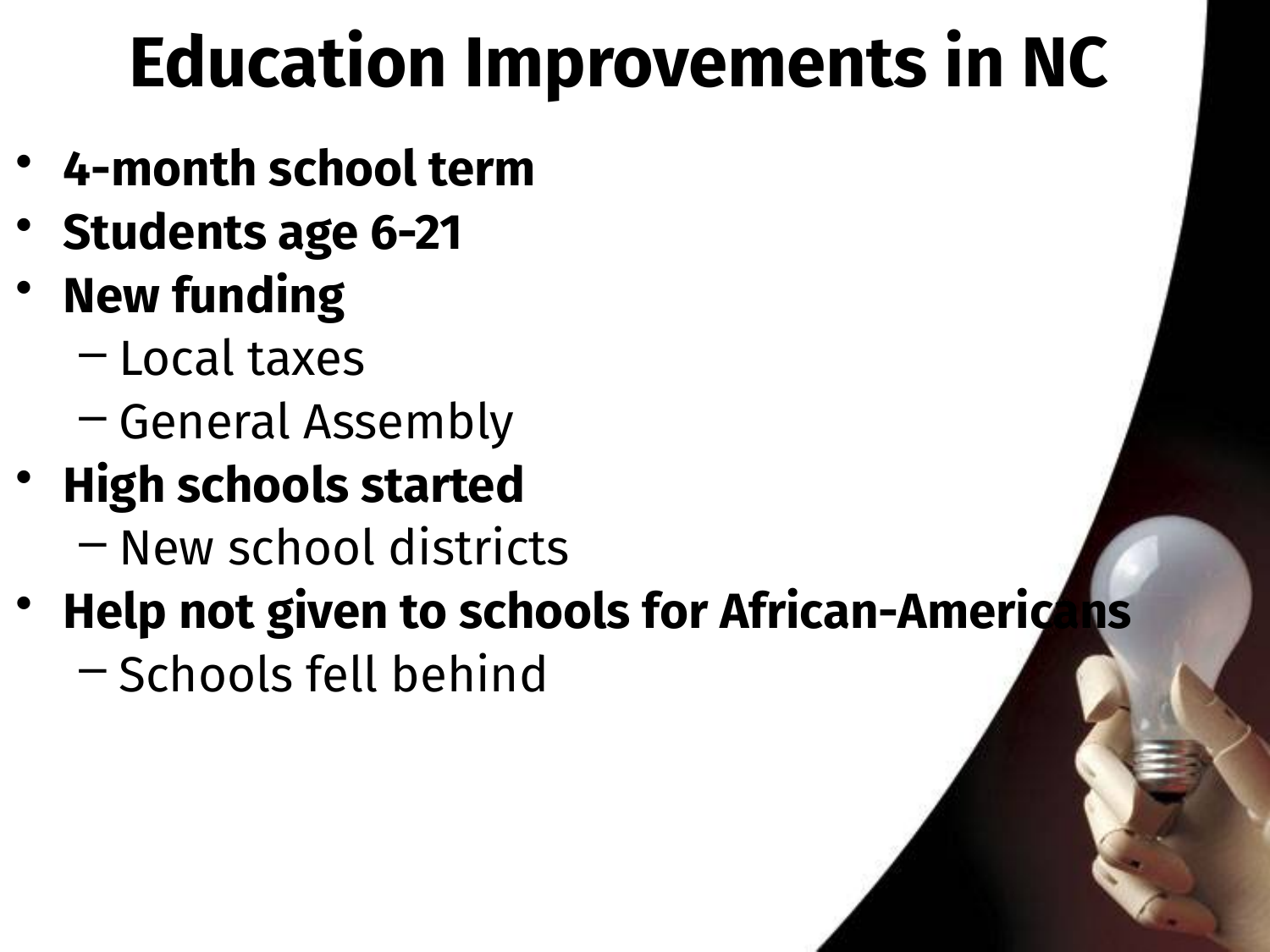

# Education Improvements in NC
4-month school term
Students age 6-21
New funding
Local taxes
General Assembly
High schools started
New school districts
Help not given to schools for African-Americans
Schools fell behind